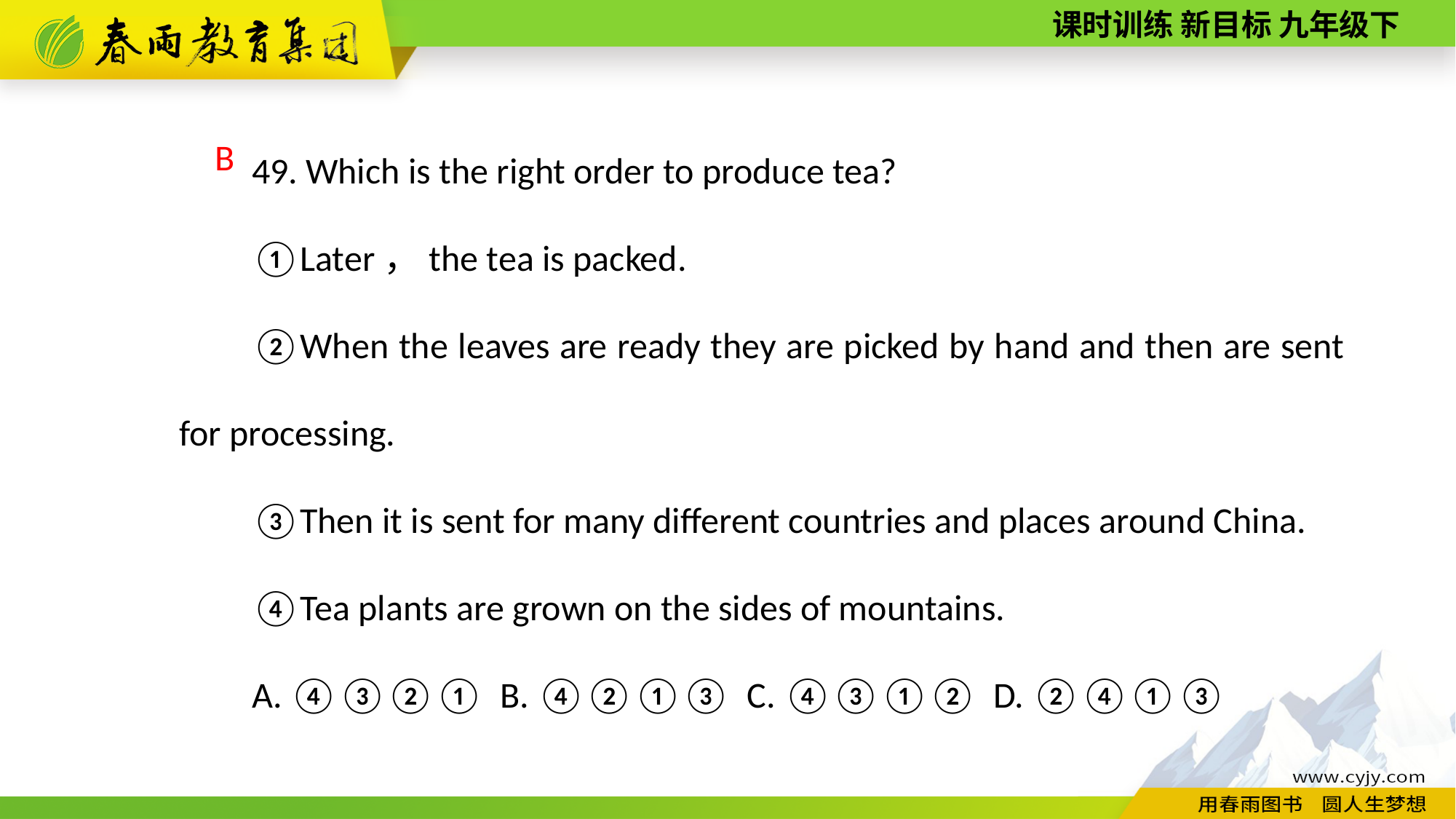

49. Which is the right order to produce tea?
①Later，the tea is packed.
②When the leaves are ready they are picked by hand and then are sent for processing.
③Then it is sent for many different countries and places around China.
④Tea plants are grown on the sides of mountains.
A. ④③②①  B. ④②①③  C. ④③①②  D. ②④①③
 B